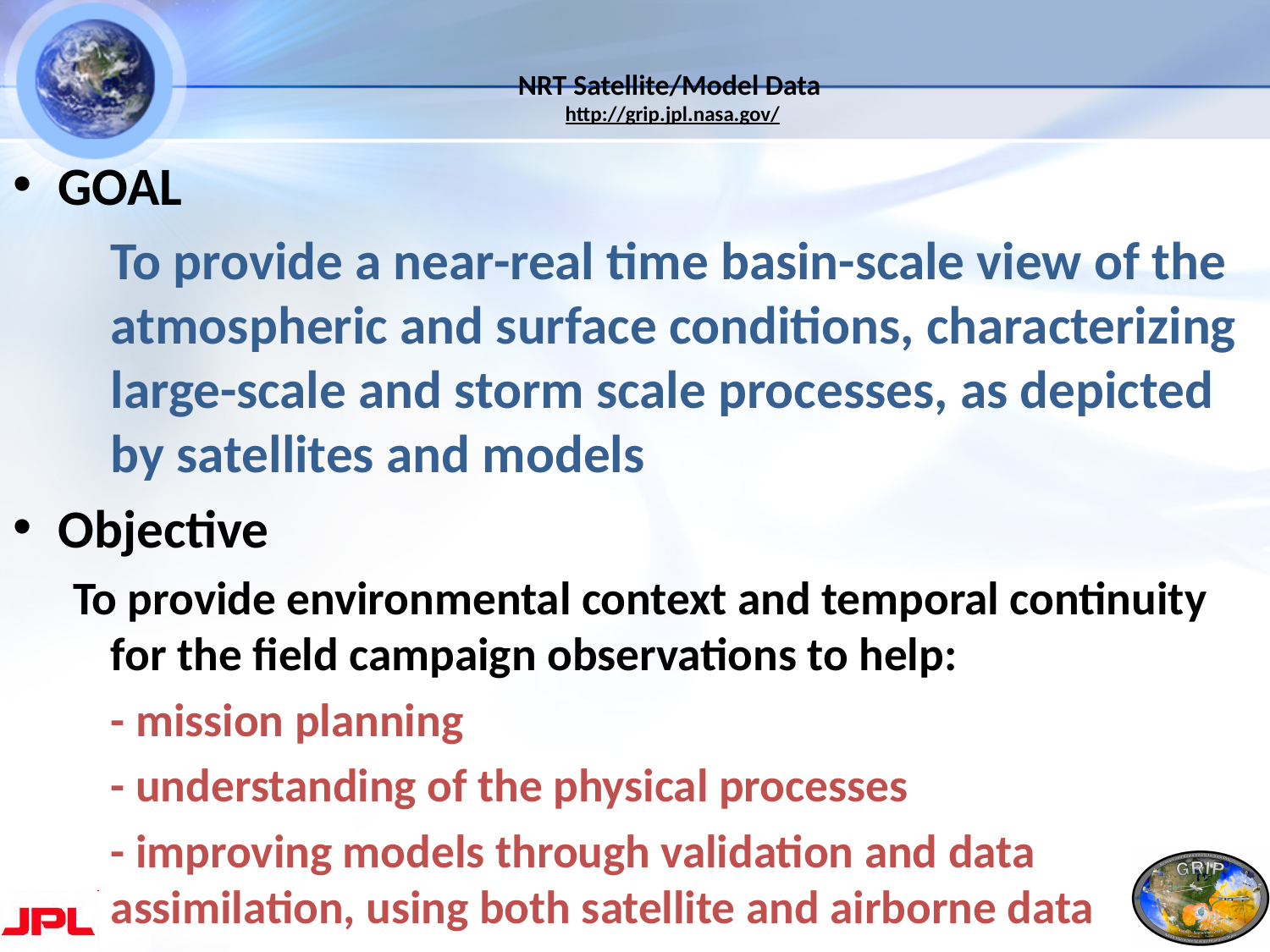

# NRT Satellite/Model Data http://grip.jpl.nasa.gov/
GOAL
	To provide a near-real time basin-scale view of the atmospheric and surface conditions, characterizing large-scale and storm scale processes, as depicted by satellites and models
Objective
To provide environmental context and temporal continuity for the field campaign observations to help:
	- mission planning
	- understanding of the physical processes
	- improving models through validation and data assimilation, using both satellite and airborne data